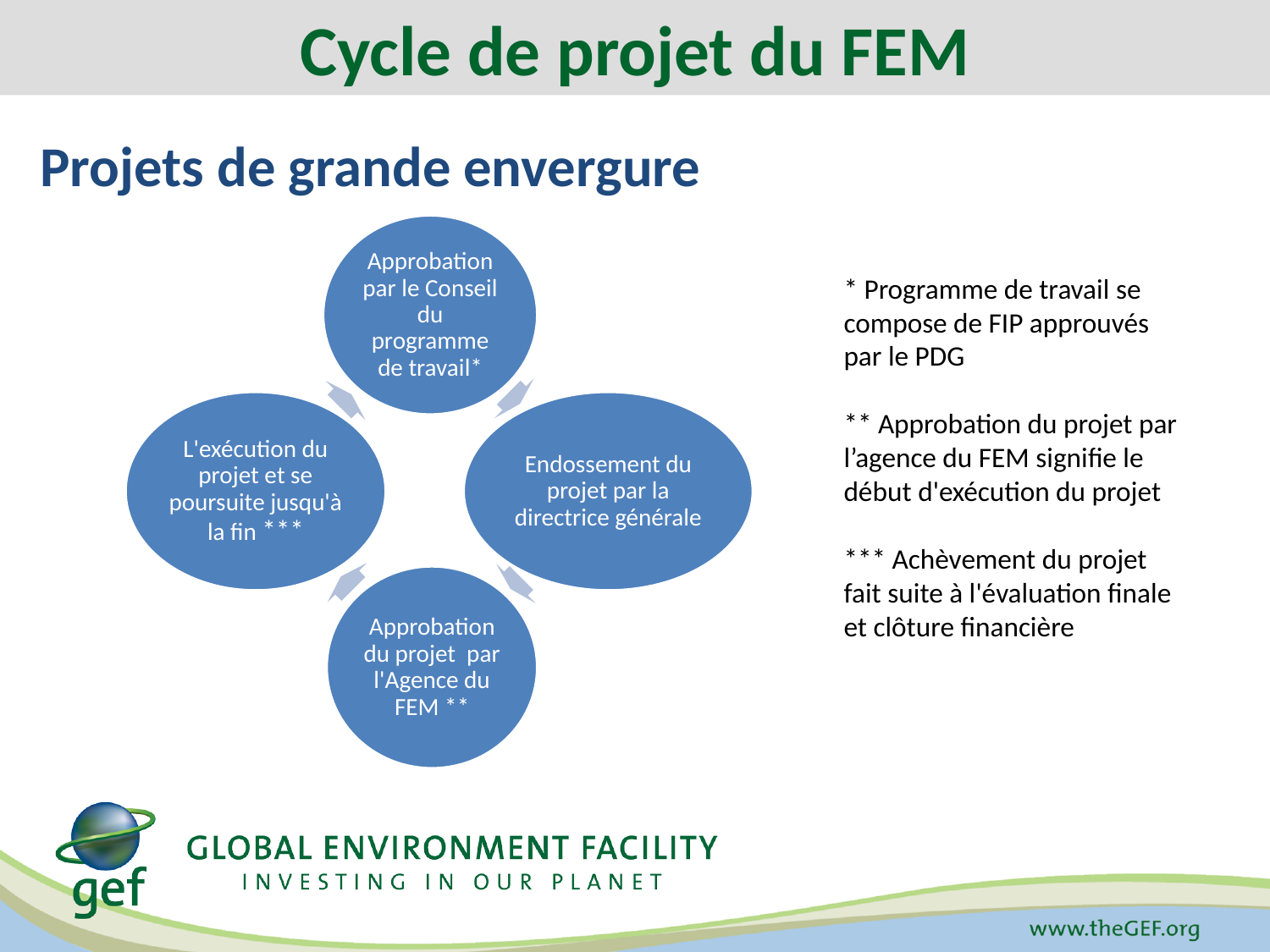

Cycle de projet du FEM
# Projets de grande envergure
Approbation par le Conseil du programme de travail*

Endossement du projet par la directrice générale

Approbation du projet  par l'Agence du FEM **

L'exécution du projet et se poursuite jusqu'à la fin ***

* Programme de travail se compose de FIP approuvés par le PDG
** Approbation du projet par l’agence du FEM signifie le début d'exécution du projet
*** Achèvement du projet fait suite à l'évaluation finale et clôture financière